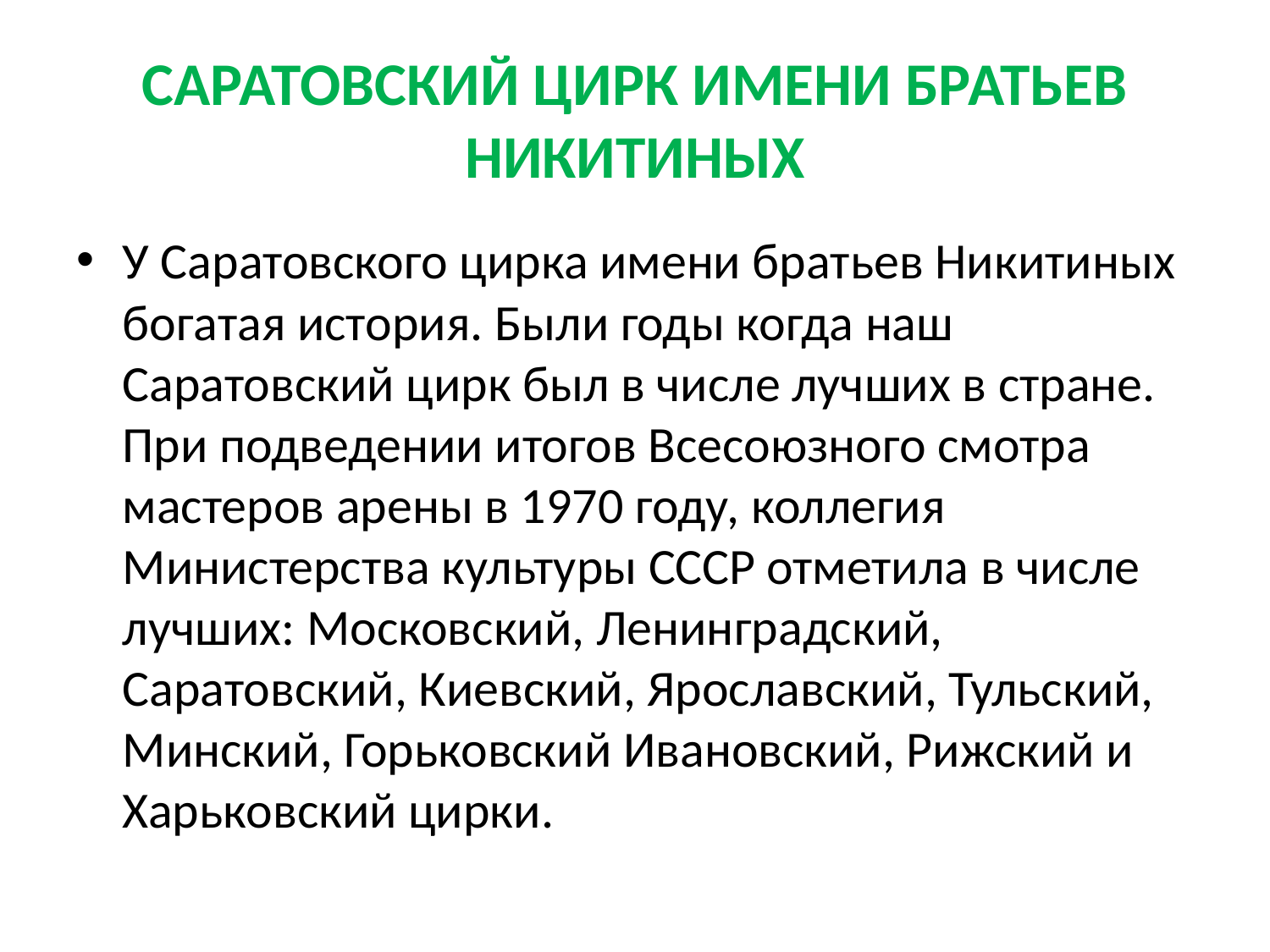

# САРАТОВСКИЙ ЦИРК ИМЕНИ БРАТЬЕВ НИКИТИНЫХ
У Саратовского цирка имени братьев Никитиных богатая история. Были годы когда наш Саратовский цирк был в числе лучших в стране. При подведении итогов Всесоюзного смотра мастеров арены в 1970 году, коллегия Министерства культуры СССР отметила в числе лучших: Московский, Ленинградский, Саратовский, Киевский, Ярославский, Тульский, Минский, Горьковский Ивановский, Рижский и Харьковский цирки.